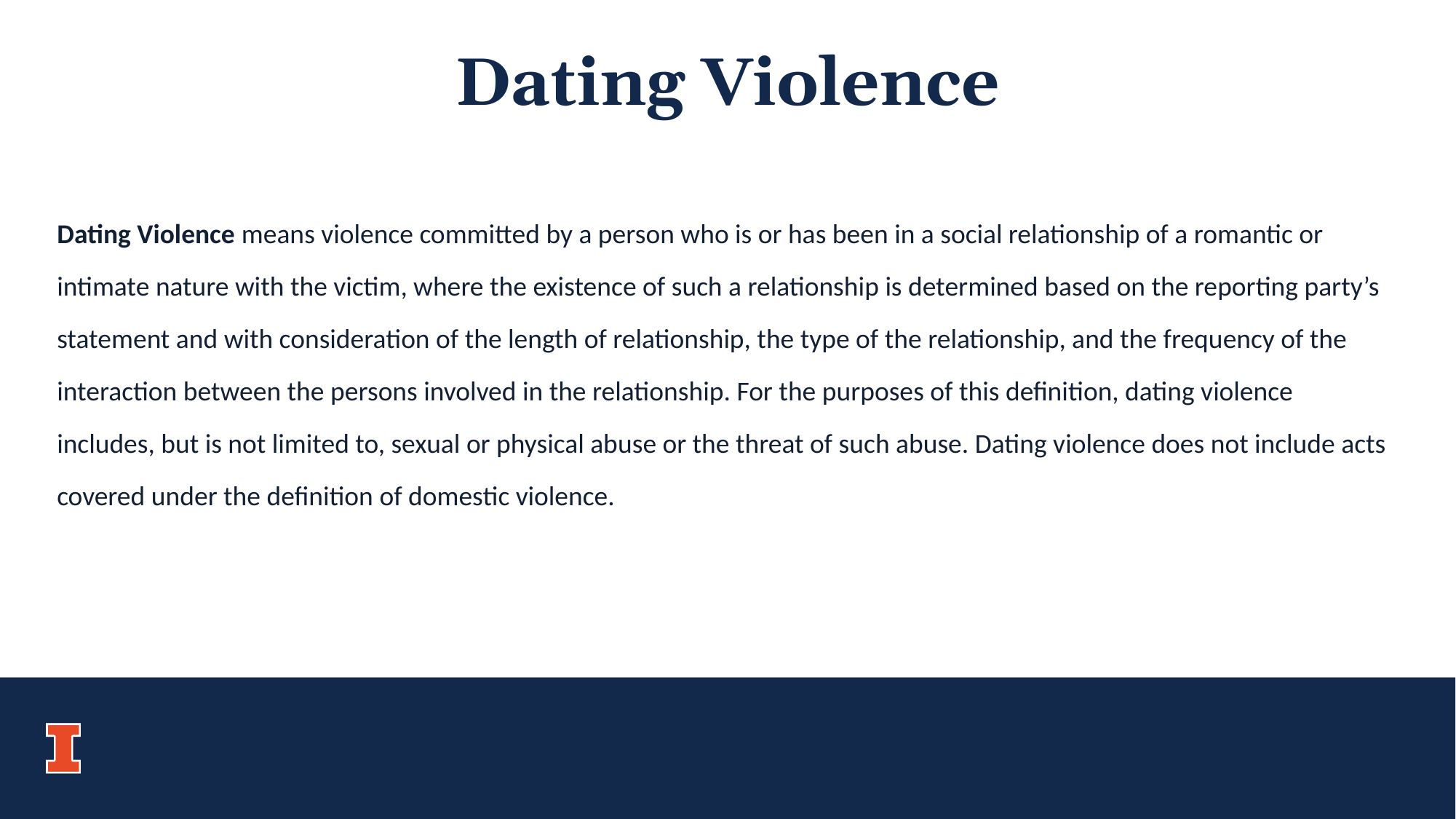

Dating Violence
Dating Violence means violence committed by a person who is or has been in a social relationship of a romantic or intimate nature with the victim, where the existence of such a relationship is determined based on the reporting party’s statement and with consideration of the length of relationship, the type of the relationship, and the frequency of the interaction between the persons involved in the relationship. For the purposes of this definition, dating violence includes, but is not limited to, sexual or physical abuse or the threat of such abuse. Dating violence does not include acts covered under the definition of domestic violence.